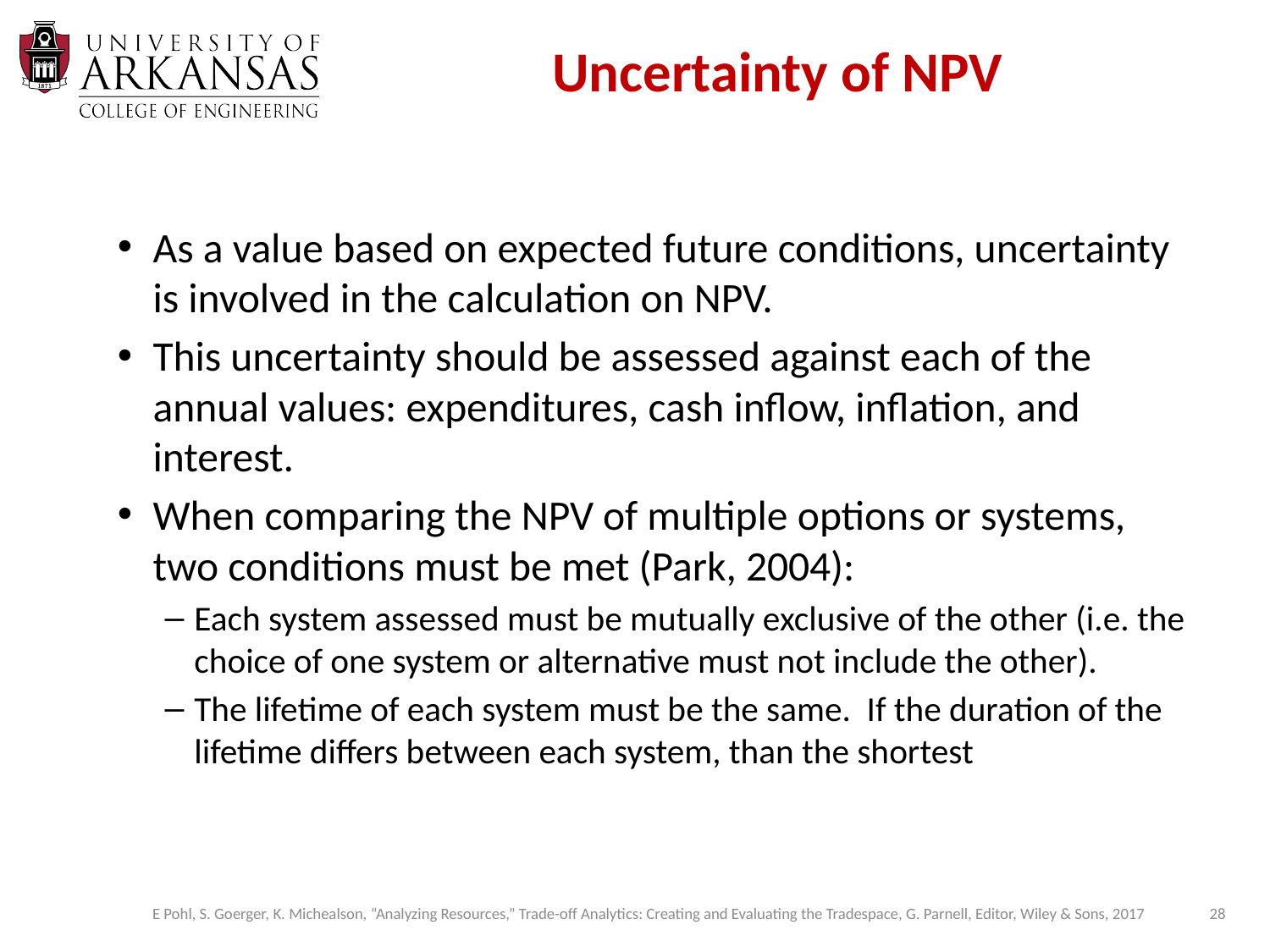

# Uncertainty of NPV
As a value based on expected future conditions, uncertainty is involved in the calculation on NPV.
This uncertainty should be assessed against each of the annual values: expenditures, cash inflow, inflation, and interest.
When comparing the NPV of multiple options or systems, two conditions must be met (Park, 2004):
Each system assessed must be mutually exclusive of the other (i.e. the choice of one system or alternative must not include the other).
The lifetime of each system must be the same.  If the duration of the lifetime differs between each system, than the shortest

28
E Pohl, S. Goerger, K. Michealson, “Analyzing Resources,” Trade-off Analytics: Creating and Evaluating the Tradespace, G. Parnell, Editor, Wiley & Sons, 2017